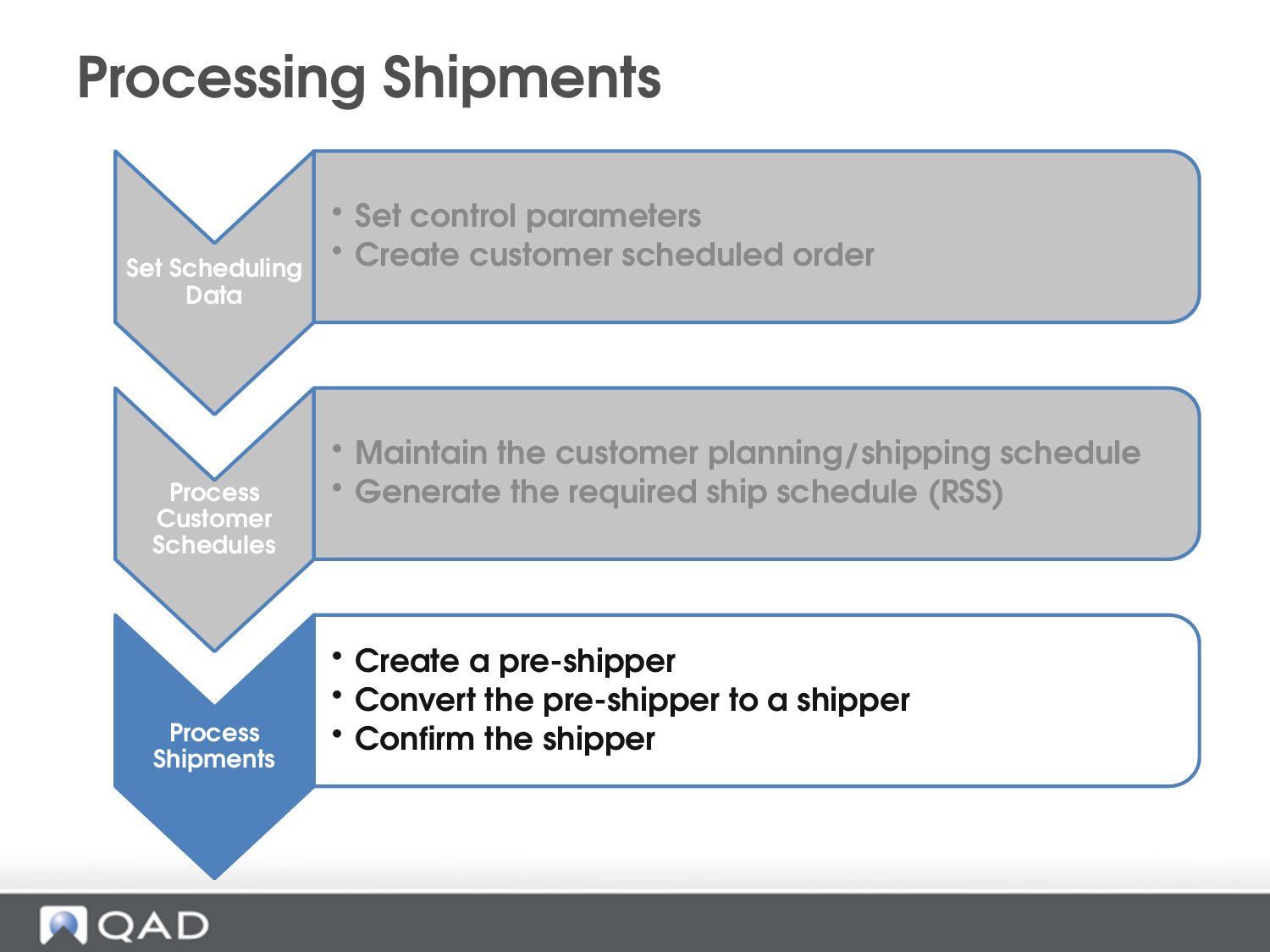

# Processing Shipments
Set Scheduling Data
Set control parameters
Create customer scheduled order
Process Customer Schedules
Maintain the customer planning/shipping schedule
Generate the required ship schedule (RSS)
Process Shipments
Create a pre-shipper
Convert the pre-shipper to a shipper
Confirm the shipper